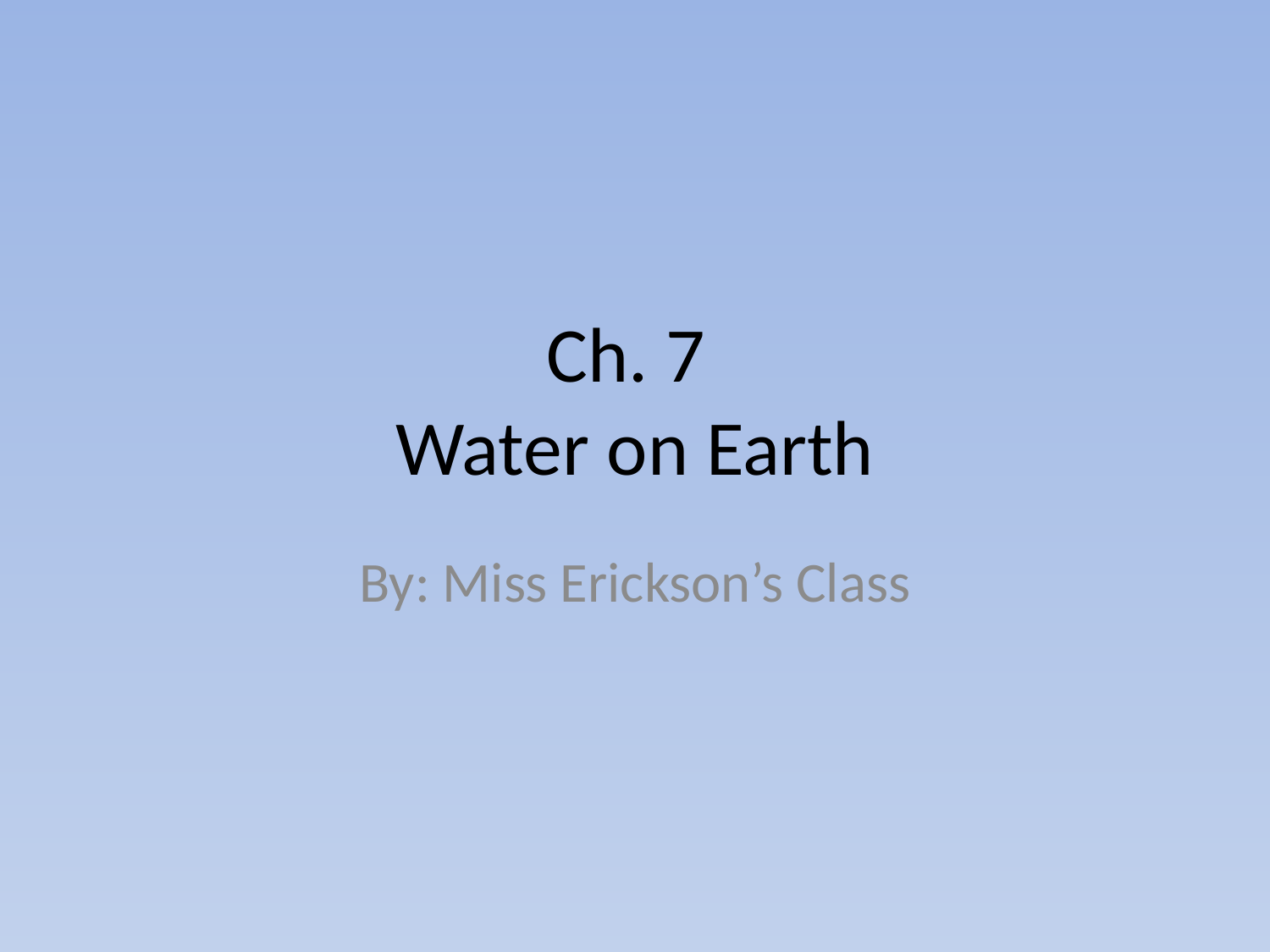

# Ch. 7 Water on Earth
By: Miss Erickson’s Class